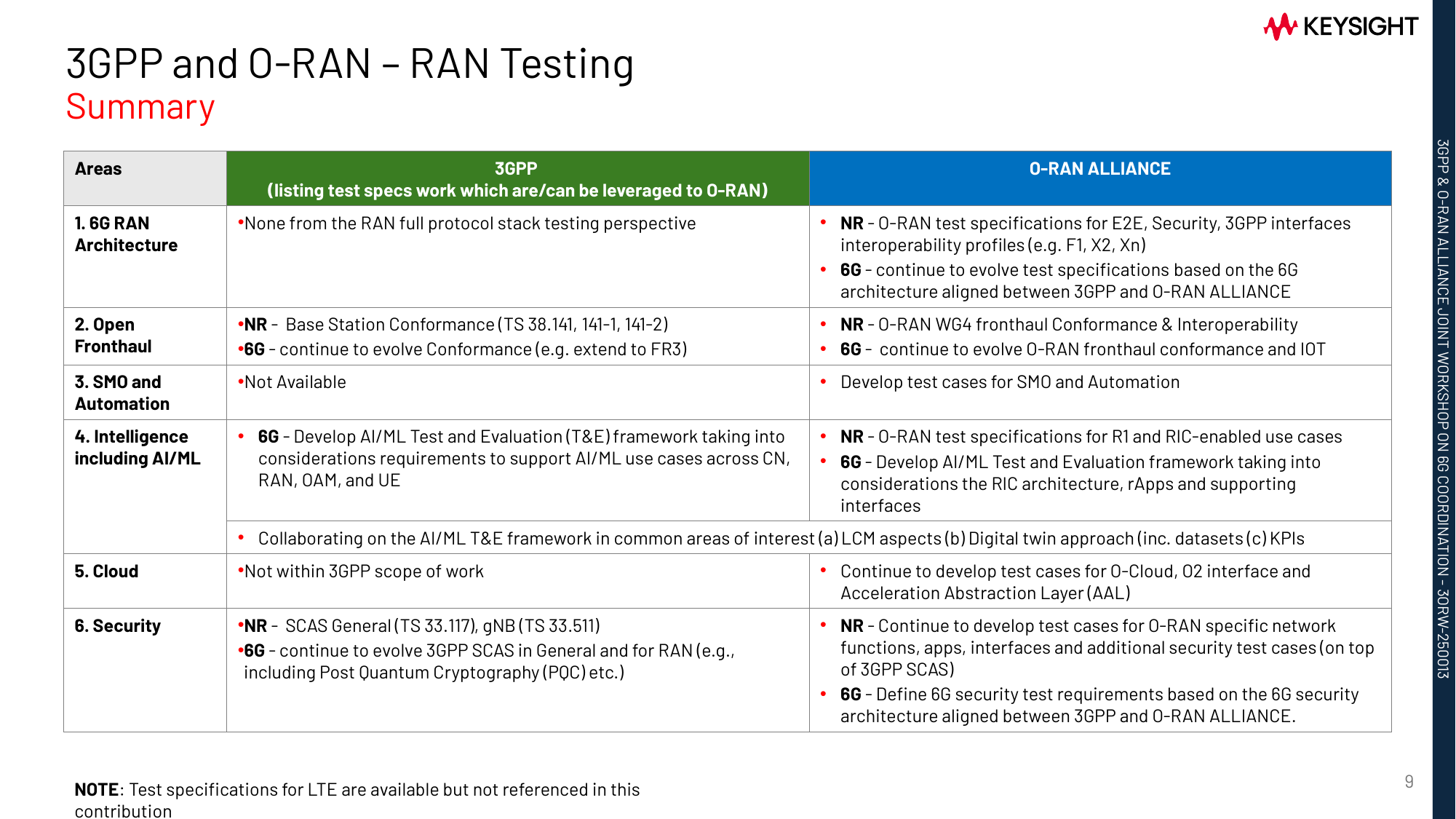

3GPP and O-RAN – RAN Testing
Summary
| Areas | 3GPP (listing test specs work which are/can be leveraged to O-RAN) | O-RAN ALLIANCE |
| --- | --- | --- |
| 1. 6G RAN Architecture | None from the RAN full protocol stack testing perspective | NR - O-RAN test specifications for E2E, Security, 3GPP interfaces interoperability profiles (e.g. F1, X2, Xn) 6G - continue to evolve test specifications based on the 6G architecture aligned between 3GPP and O-RAN ALLIANCE |
| 2. Open Fronthaul | NR - Base Station Conformance (TS 38.141, 141-1, 141-2) 6G - continue to evolve Conformance (e.g. extend to FR3) | NR - O-RAN WG4 fronthaul Conformance & Interoperability 6G - continue to evolve O-RAN fronthaul conformance and IOT |
| 3. SMO and Automation | Not Available | Develop test cases for SMO and Automation |
| 4. Intelligence including AI/ML | 6G - Develop AI/ML Test and Evaluation (T&E) framework taking into considerations requirements to support AI/ML use cases across CN, RAN, OAM, and UE | NR - O-RAN test specifications for R1 and RIC-enabled use cases 6G - Develop AI/ML Test and Evaluation framework taking into considerations the RIC architecture, rApps and supporting interfaces |
|  | Collaborating on the AI/ML T&E framework in common areas of interest (a) LCM aspects (b) Digital twin approach (inc. datasets (c) KPIs |  |
| 5. Cloud | Not within 3GPP scope of work | Continue to develop test cases for O-Cloud, O2 interface and Acceleration Abstraction Layer (AAL) |
| 6. Security | NR - SCAS General (TS 33.117), gNB (TS 33.511) 6G - continue to evolve 3GPP SCAS in General and for RAN (e.g., including Post Quantum Cryptography (PQC) etc.) | NR - Continue to develop test cases for O-RAN specific network functions, apps, interfaces and additional security test cases (on top of 3GPP SCAS) 6G - Define 6G security test requirements based on the 6G security architecture aligned between 3GPP and O-RAN ALLIANCE. |
9
NOTE: Test specifications for LTE are available but not referenced in this contribution